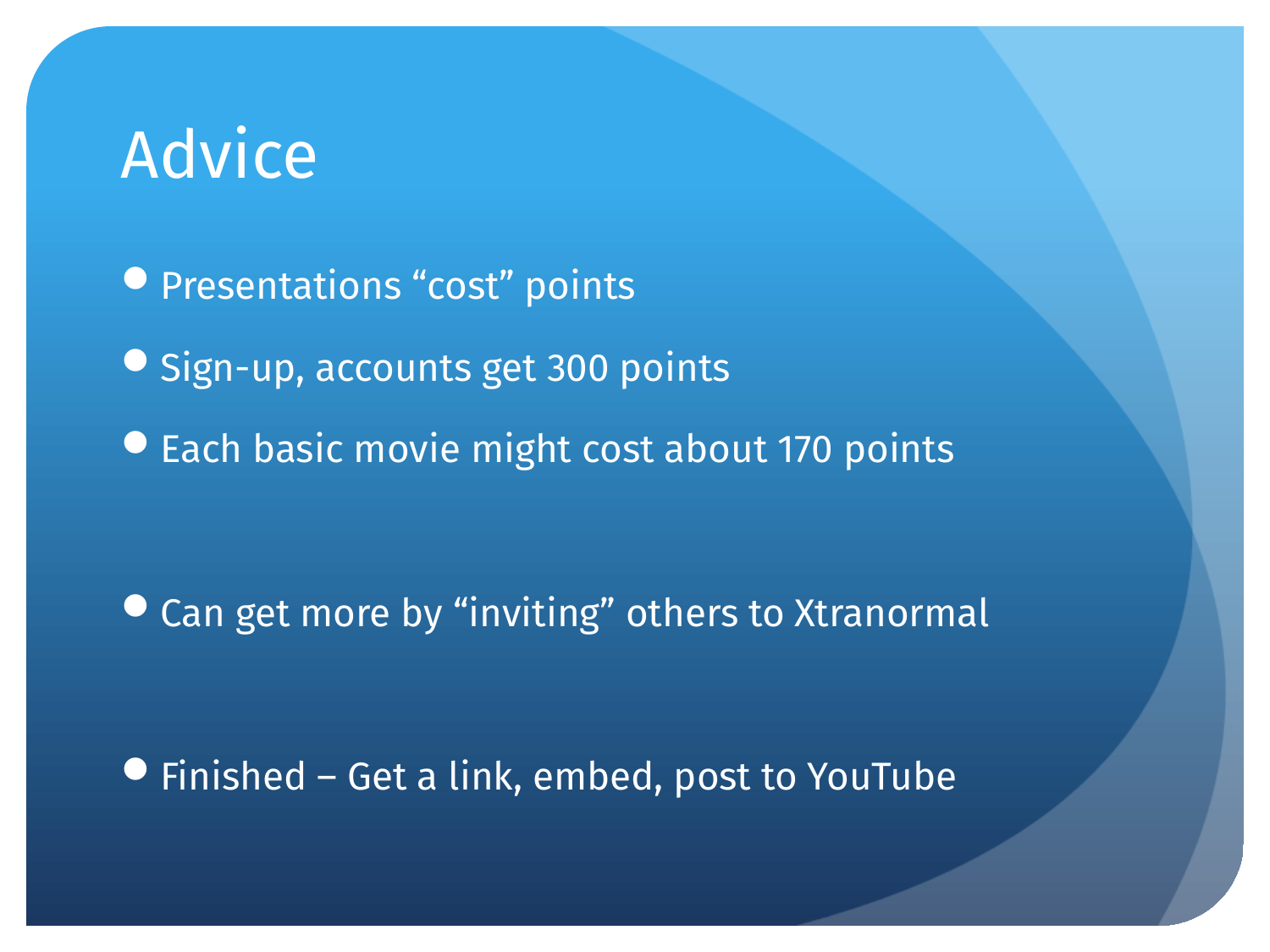

# Advice
Presentations “cost” points
Sign-up, accounts get 300 points
Each basic movie might cost about 170 points

Can get more by “inviting” others to Xtranormal

Finished – Get a link, embed, post to YouTube